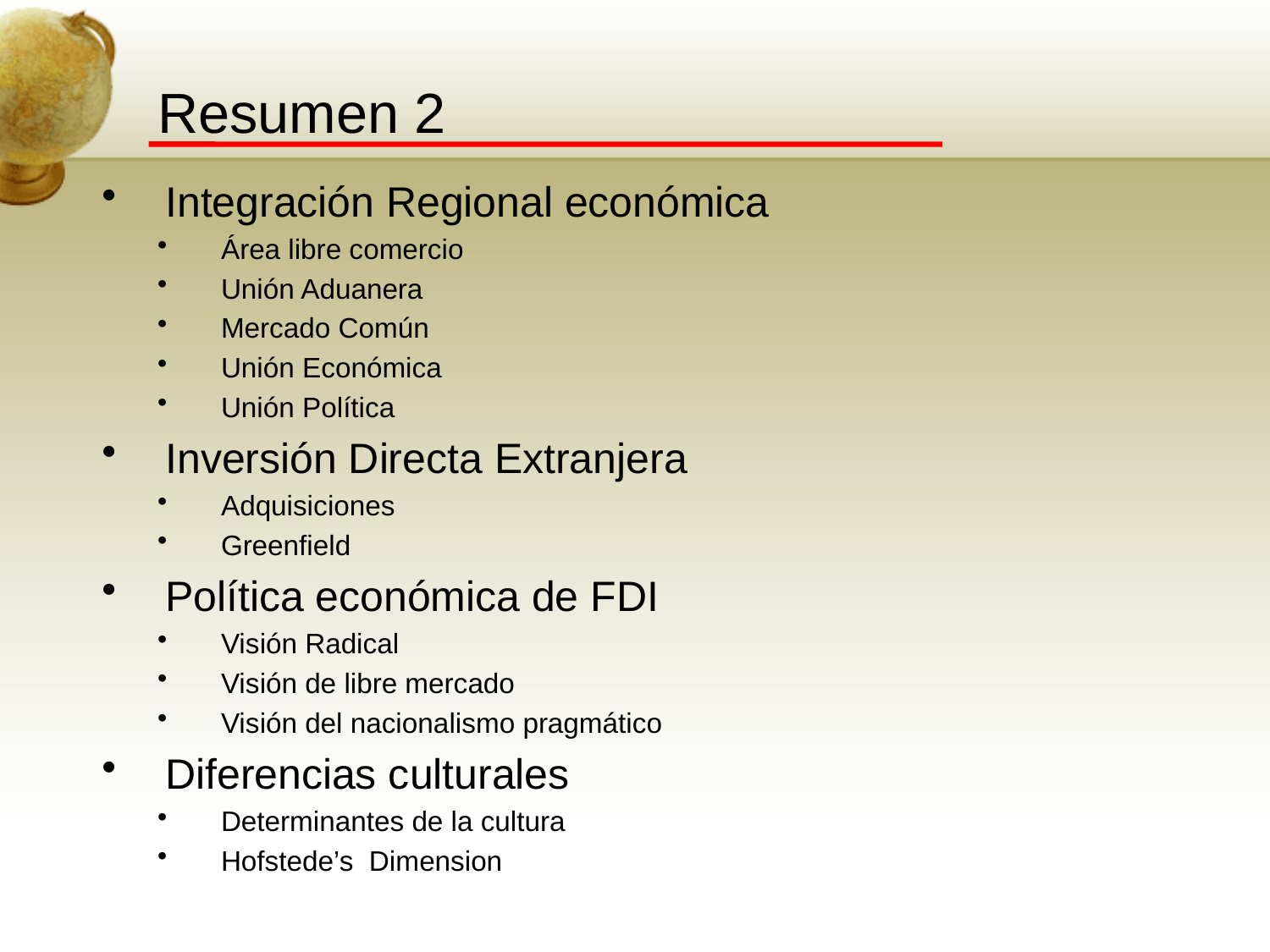

# Resumen 2

Integración Regional económica
Área libre comercio
Unión Aduanera
Mercado Común
Unión Económica
Unión Política
Inversión Directa Extranjera
Adquisiciones
Greenfield
Política económica de FDI
Visión Radical
Visión de libre mercado
Visión del nacionalismo pragmático
Diferencias culturales
Determinantes de la cultura
Hofstede’s  Dimension